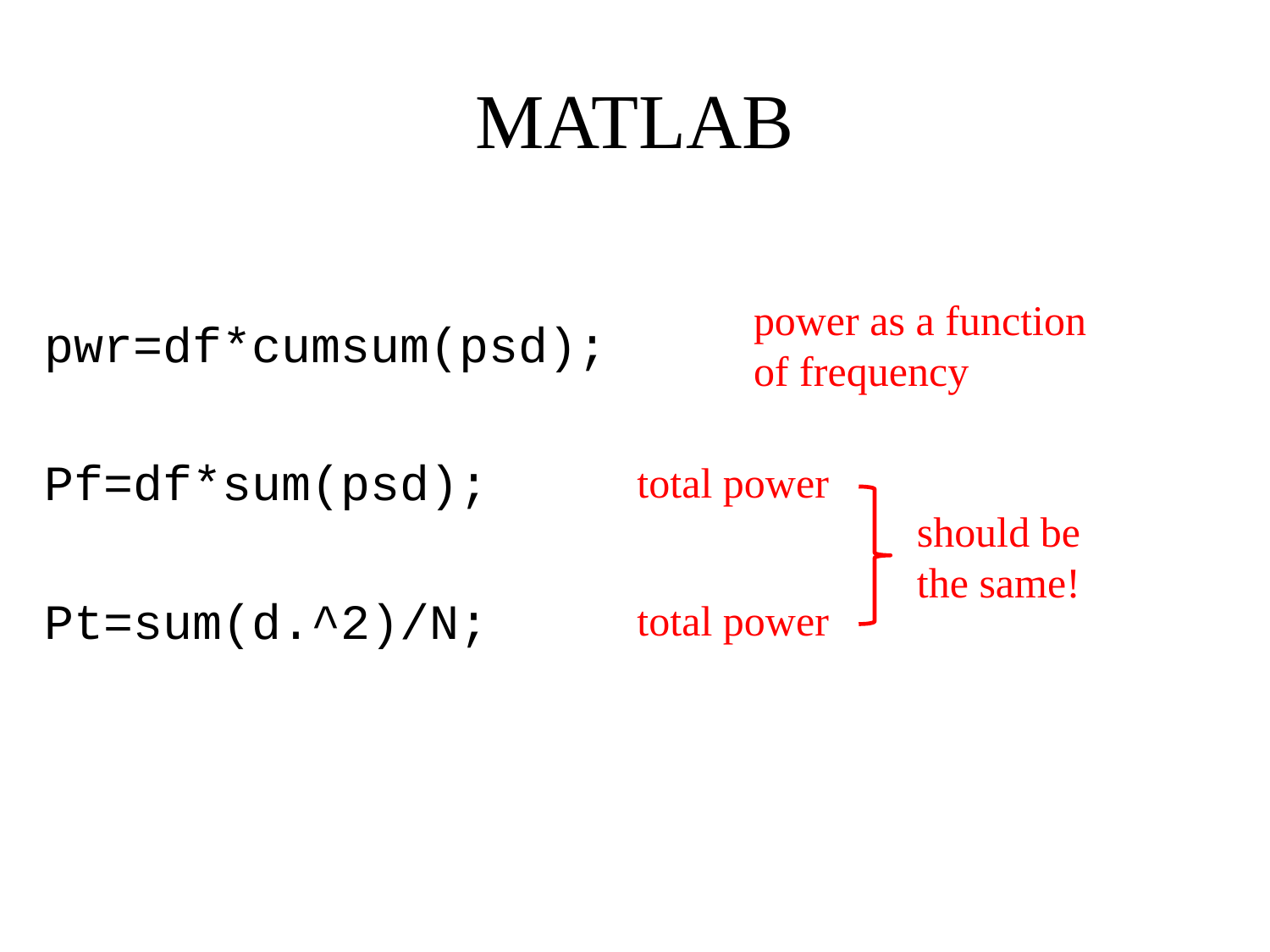

# MATLAB
power as a function of frequency
pwr=df*cumsum(psd);

Pf=df*sum(psd);

Pt=sum(d.^2)/N;
total power
should be the same!

total power